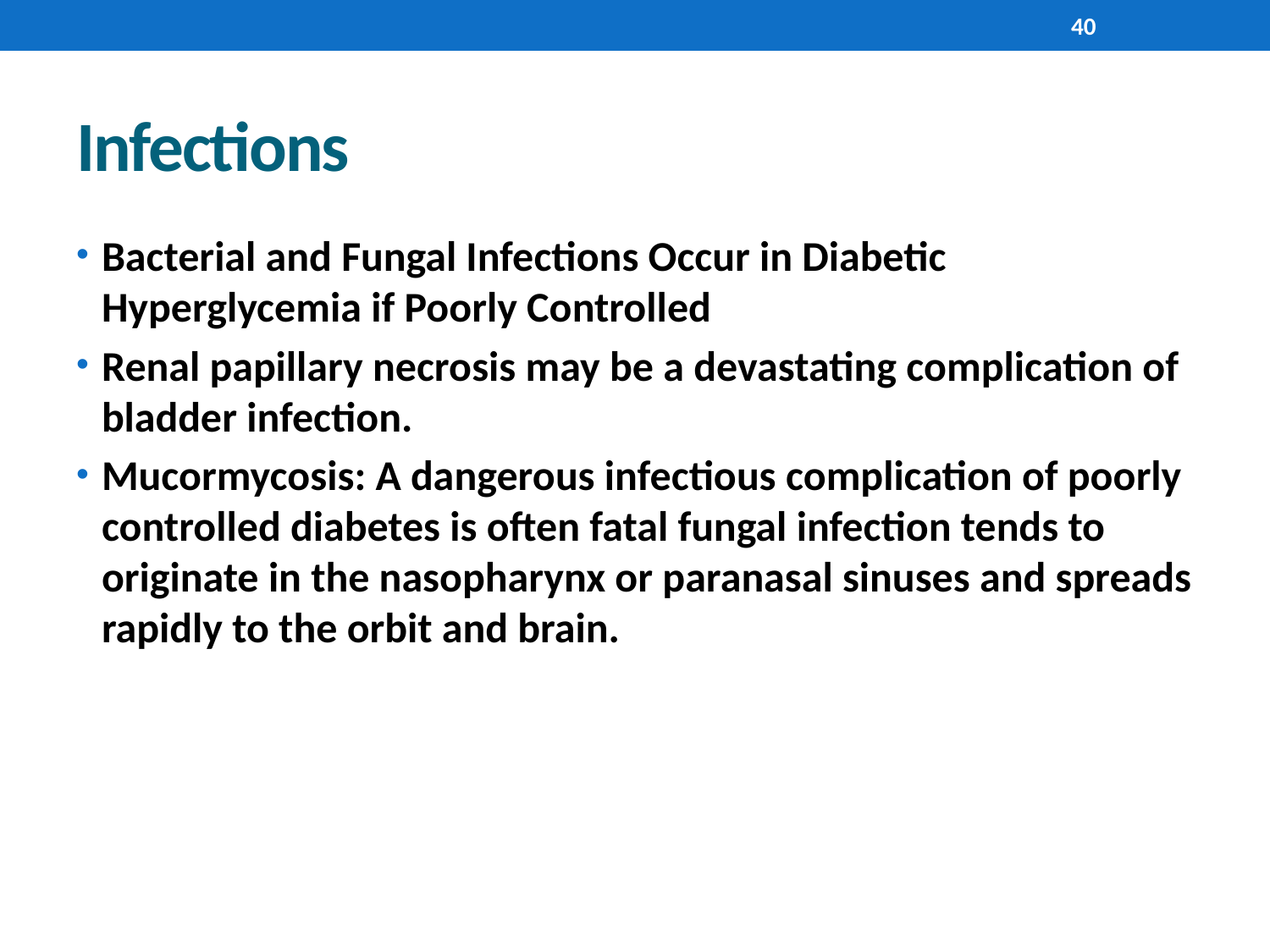

40
# Infections
Bacterial and Fungal Infections Occur in Diabetic  Hyperglycemia if Poorly Controlled
Renal papillary necrosis may be a devastating complication of bladder infection.
Mucormycosis: A dangerous infectious complication of poorly controlled diabetes is often fatal fungal infection tends to originate in the nasopharynx or paranasal sinuses and spreads rapidly to the orbit and brain.